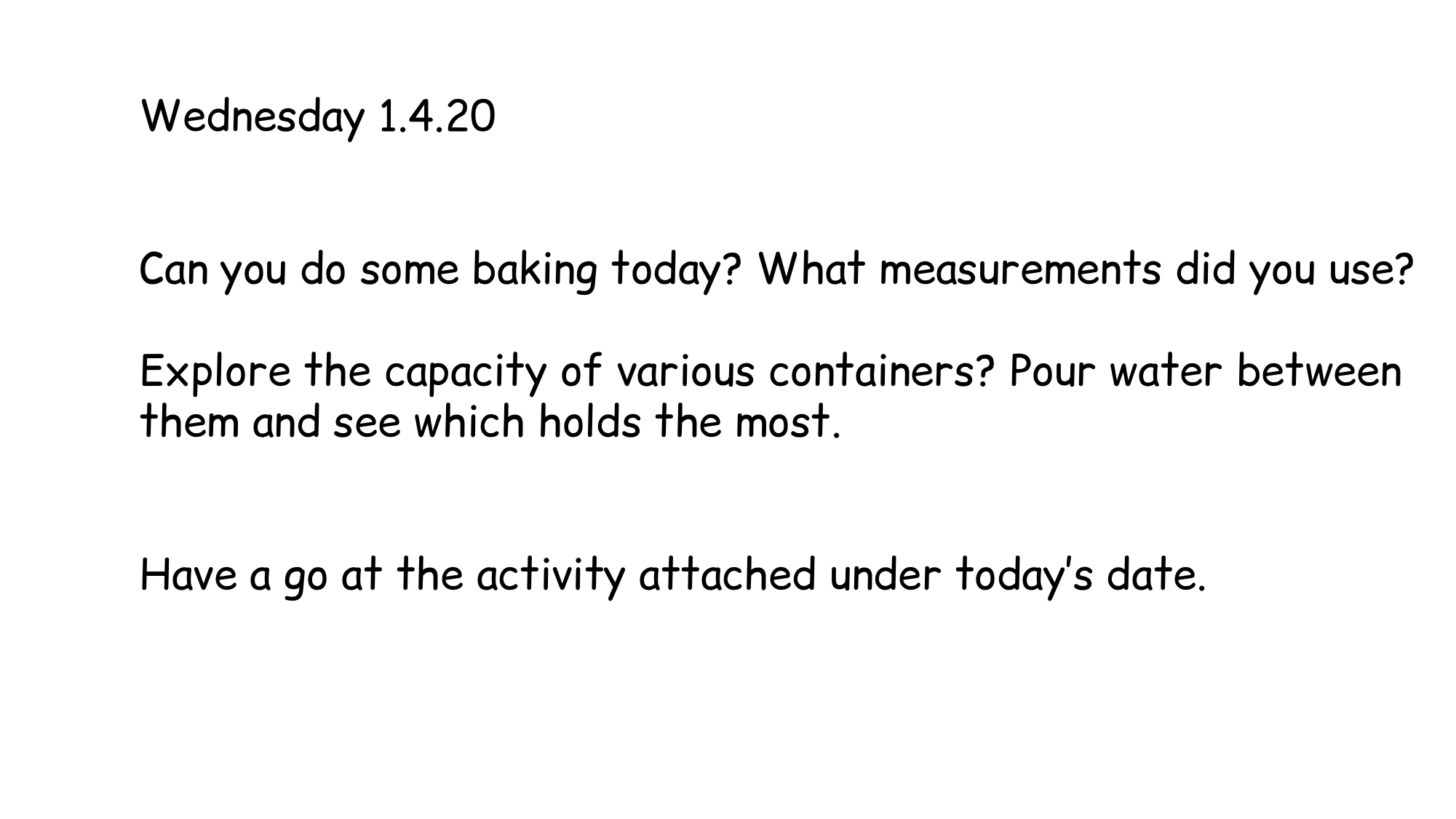

Wednesday 1.4.20

Can you do some baking today? What measurements did you use?

Explore the capacity of various containers? Pour water between
them and see which holds the most.

Have a go at the activity attached under today’s date.